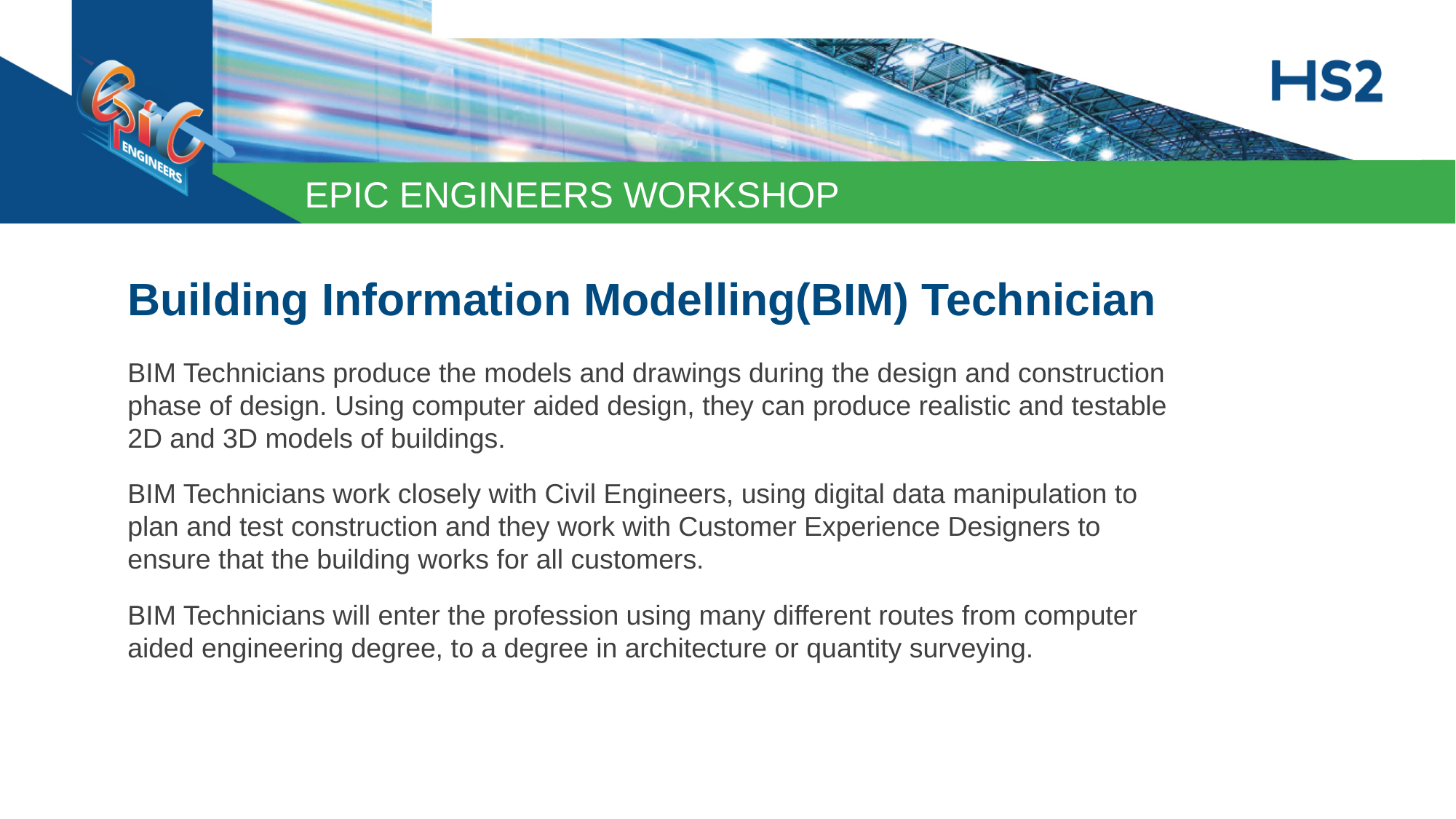

Building Information Modelling(BIM) Technician
BIM Technicians produce the models and drawings during the design and construction phase of design. Using computer aided design, they can produce realistic and testable 2D and 3D models of buildings.
BIM Technicians work closely with Civil Engineers, using digital data manipulation to plan and test construction and they work with Customer Experience Designers to ensure that the building works for all customers.
BIM Technicians will enter the profession using many different routes from computer aided engineering degree, to a degree in architecture or quantity surveying.